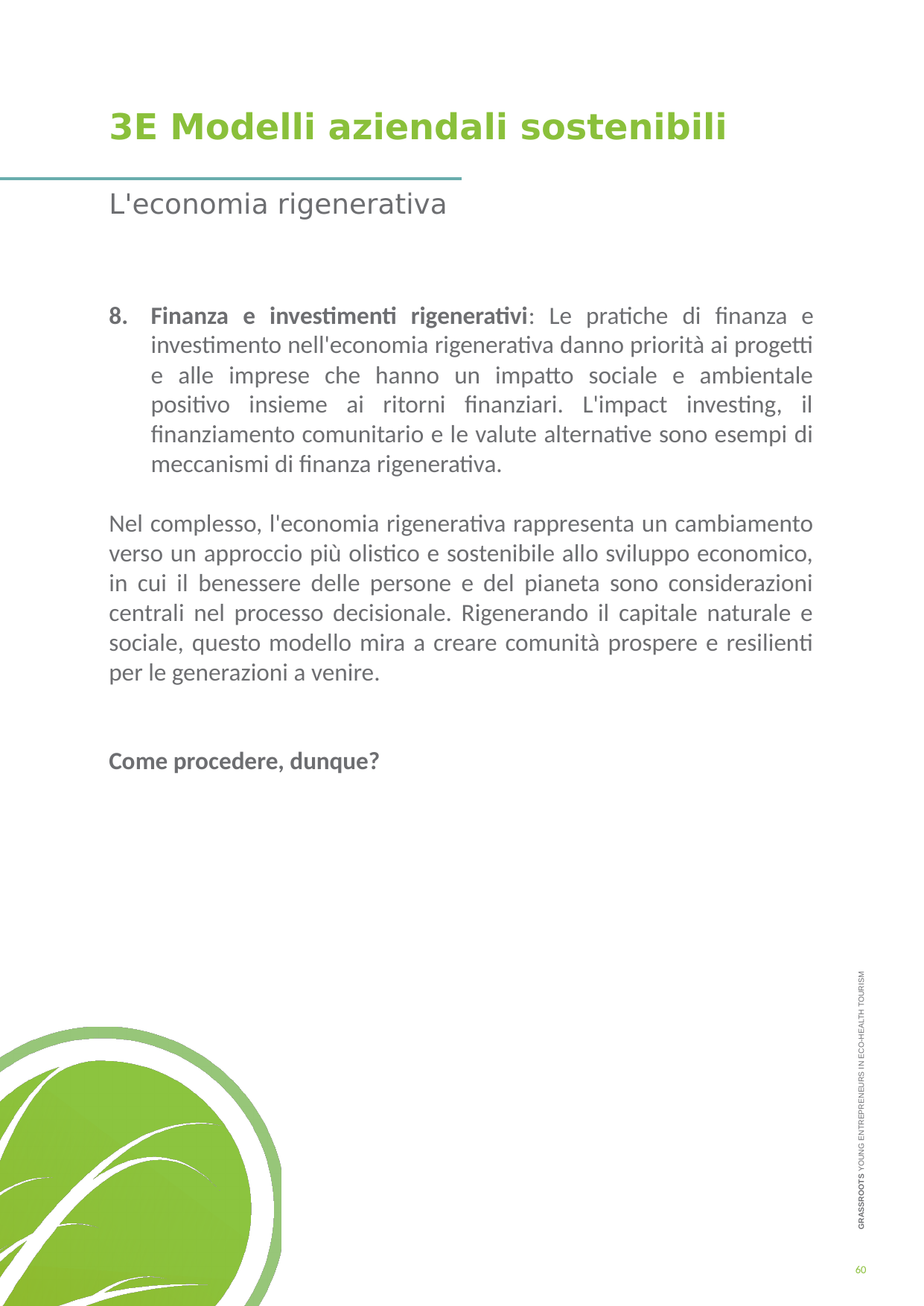

3E Modelli aziendali sostenibili
L'economia rigenerativa
Finanza e investimenti rigenerativi: Le pratiche di finanza e investimento nell'economia rigenerativa danno priorità ai progetti e alle imprese che hanno un impatto sociale e ambientale positivo insieme ai ritorni finanziari. L'impact investing, il finanziamento comunitario e le valute alternative sono esempi di meccanismi di finanza rigenerativa.
Nel complesso, l'economia rigenerativa rappresenta un cambiamento verso un approccio più olistico e sostenibile allo sviluppo economico, in cui il benessere delle persone e del pianeta sono considerazioni centrali nel processo decisionale. Rigenerando il capitale naturale e sociale, questo modello mira a creare comunità prospere e resilienti per le generazioni a venire.
Come procedere, dunque?

60